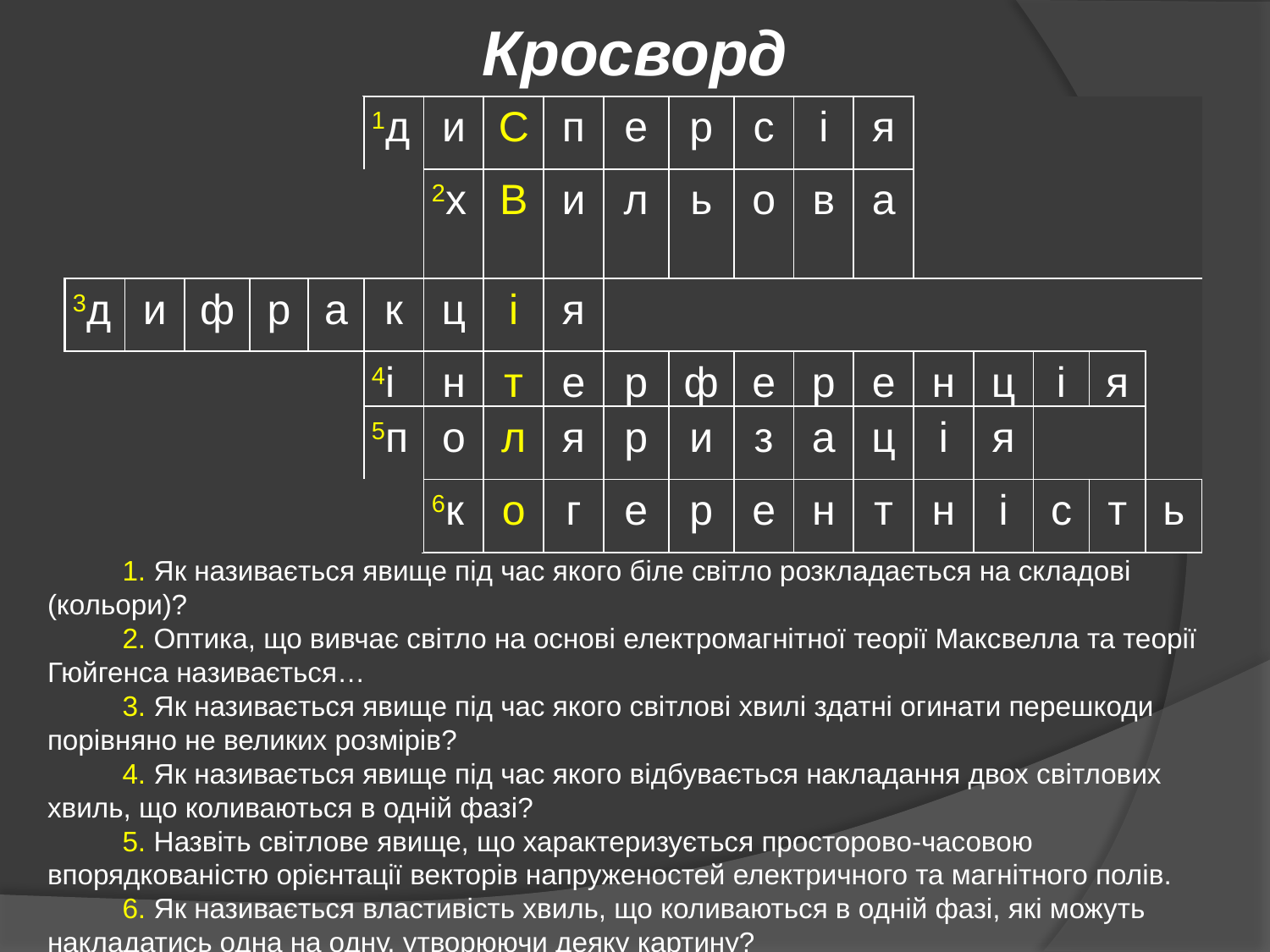

Кросворд
|  |  |  |  |  | 1 |  |  |  |  |  |  |  |  |  |  |  |  |  |
| --- | --- | --- | --- | --- | --- | --- | --- | --- | --- | --- | --- | --- | --- | --- | --- | --- | --- | --- |
|  |  |  |  |  |  | 2 |  |  |  |  |  |  |  |  |  |  |  |  |
| 3 |  |  |  |  |  |  |  |  |  |  |  |  |  |  |  |  |  |  |
|  |  |  |  |  | 4 |  |  |  |  |  |  |  |  |  |  |  |  |  |
|  |  |  |  |  | 5 |  |  |  |  |  |  |  |  |  |  |  |  |  |
|  |  |  |  |  |  | 6 |  |  |  |  |  |  |  |  |  |  |  |  |
|  |  |  |  |  | 1д | и | С | п | е | р | с | і | я |  |  |  |  |  |
| --- | --- | --- | --- | --- | --- | --- | --- | --- | --- | --- | --- | --- | --- | --- | --- | --- | --- | --- |
|  |  |  |  |  |  | 2х | В | и | л | ь | о | в | а |  |  |  |  |  |
| 3д | и | ф | р | а | к | ц | і | я |  |  |  |  |  |  |  |  |  |  |
|  |  |  |  |  | 4і | н | т | е | р | ф | е | р | е | н | ц | і | я |  |
|  |  |  |  |  | 5п | о | л | я | р | и | з | а | ц | і | я |  |  |  |
|  |  |  |  |  |  | 6к | о | г | е | р | е | н | т | н | і | с | т | ь |
Питання
1. Як називається явище під час якого біле світло розкладається на складові (кольори)?
2. Оптика, що вивчає світло на основі електромагнітної теорії Максвелла та теорії Гюйгенса називається…
3. Як називається явище під час якого світлові хвилі здатні огинати перешкоди порівняно не великих розмірів?
4. Як називається явище під час якого відбувається накладання двох світлових хвиль, що коливаються в одній фазі?
5. Назвіть світлове явище, що характеризується просторово-часовою впорядкованістю орієнтації векторів напруженостей електричного та магнітного полів.
6. Як називається властивість хвиль, що коливаються в одній фазі, які можуть накладатись одна на одну, утворюючи деяку картину?